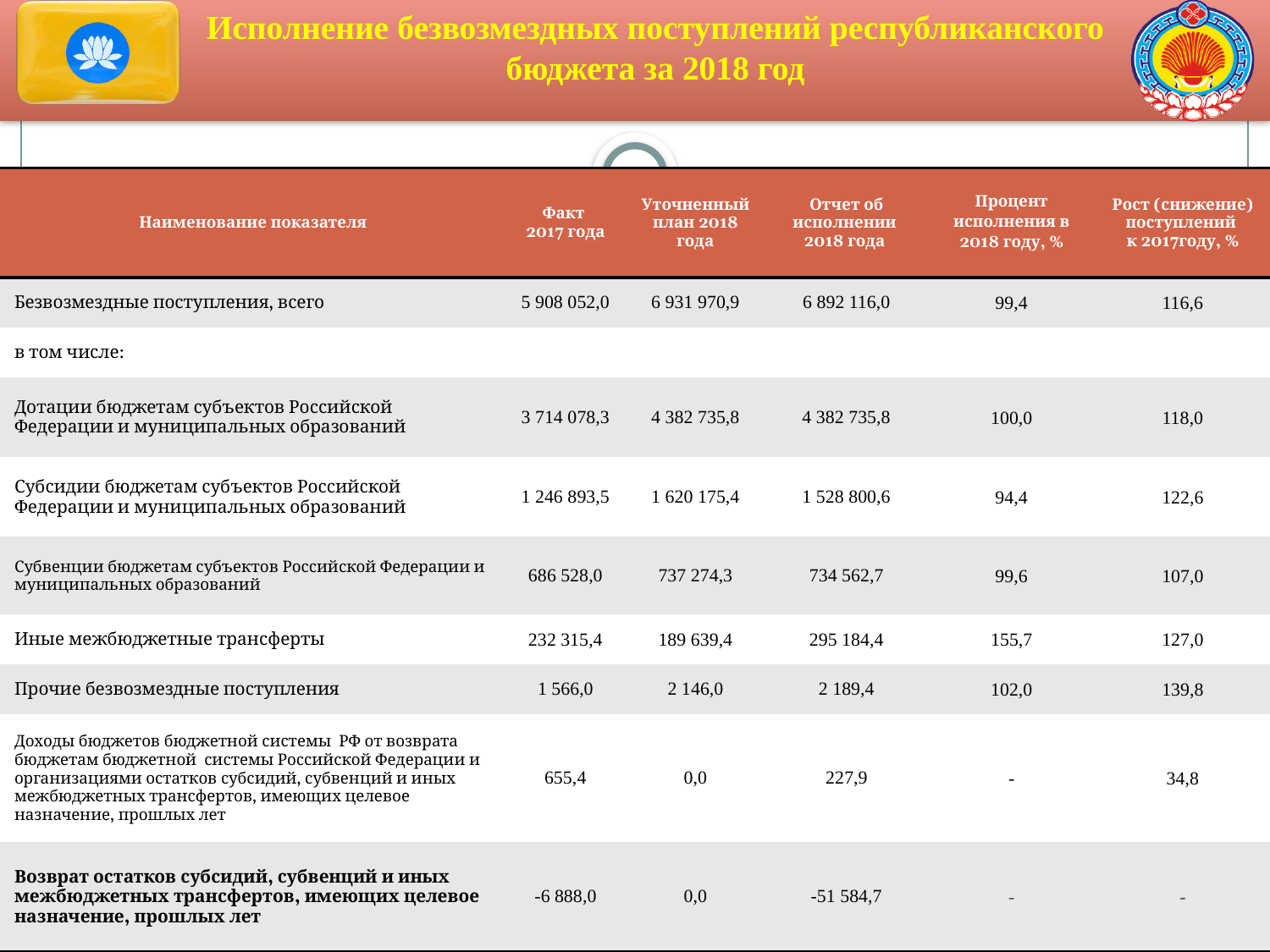

Исполнение безвозмездных поступлений республиканского бюджета за 2018 год

| Наименование показателя | Факт 2017 года | Уточненный план 2018 года | Отчет об исполнении 2018 года | Процент исполнения в 2018 году, % | Рост (снижение) поступлений к 2017году, % |
| --- | --- | --- | --- | --- | --- |
| Безвозмездные поступления, всего | 5 908 052,0 | 6 931 970,9 | 6 892 116,0 | 99,4 | 116,6 |
| в том числе: |  |  |  |  |  |
| Дотации бюджетам субъектов Российской Федерации и муниципальных образований | 3 714 078,3 | 4 382 735,8 | 4 382 735,8 | 100,0 | 118,0 |
| Субсидии бюджетам субъектов Российской Федерации и муниципальных образований | 1 246 893,5 | 1 620 175,4 | 1 528 800,6 | 94,4 | 122,6 |
| Субвенции бюджетам субъектов Российской Федерации и муниципальных образований | 686 528,0 | 737 274,3 | 734 562,7 | 99,6 | 107,0 |
| Иные межбюджетные трансферты | 232 315,4 | 189 639,4 | 295 184,4 | 155,7 | 127,0 |
| Прочие безвозмездные поступления | 1 566,0 | 2 146,0 | 2 189,4 | 102,0 | 139,8 |
| Доходы бюджетов бюджетной системы РФ от возврата бюджетам бюджетной системы Российской Федерации и организациями остатков субсидий, субвенций и иных межбюджетных трансфертов, имеющих целевое назначение, прошлых лет | 655,4 | 0,0 | 227,9 | - | 34,8 |
| Возврат остатков субсидий, субвенций и иных межбюджетных трансфертов, имеющих целевое назначение, прошлых лет | -6 888,0 | 0,0 | -51 584,7 | - | - |